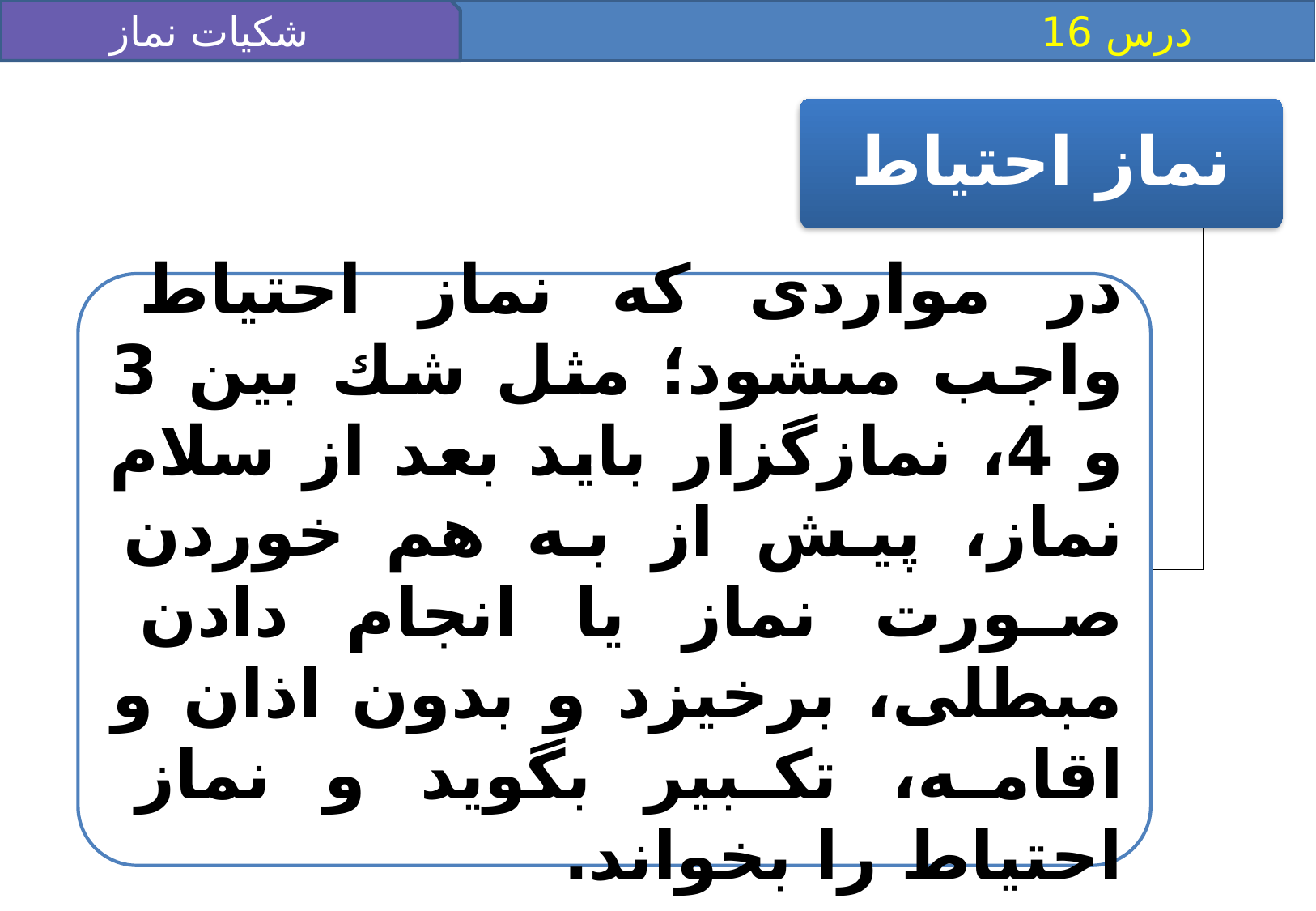

شکیات نماز 2
 درس 16
نماز احتياط

در مواردى كه نماز احتياط واجب مى‏شود؛ مثل شك بين 3 و 4، نمازگزار بايد بعد از سلام نماز، پيش از به هم خوردن صورت نماز يا انجام دادن مبطلى، برخيزد و بدون اذان و اقامه، تكبير بگويد و نماز احتياط را بخواند.